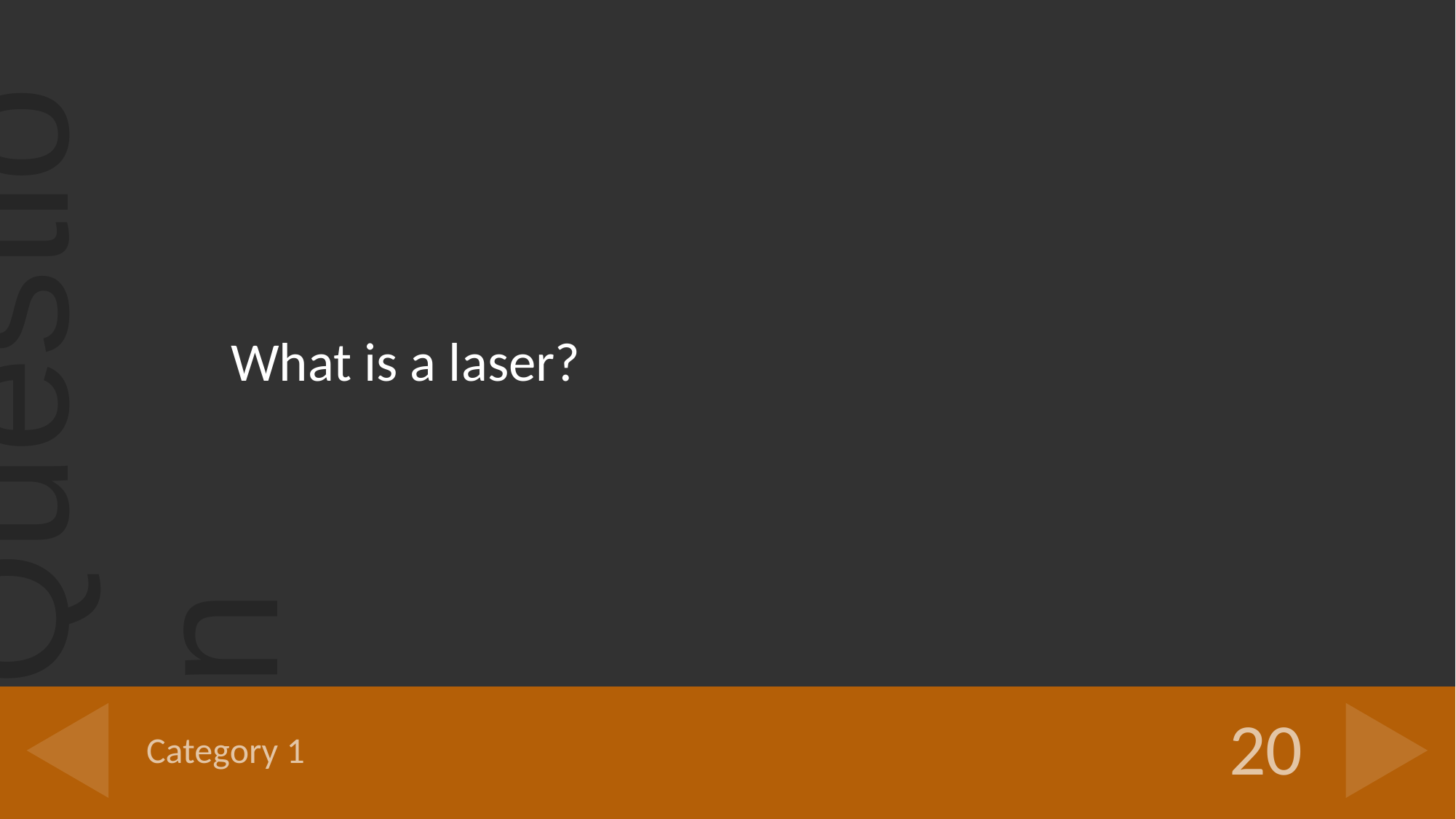

What is a laser?
# Category 1
20